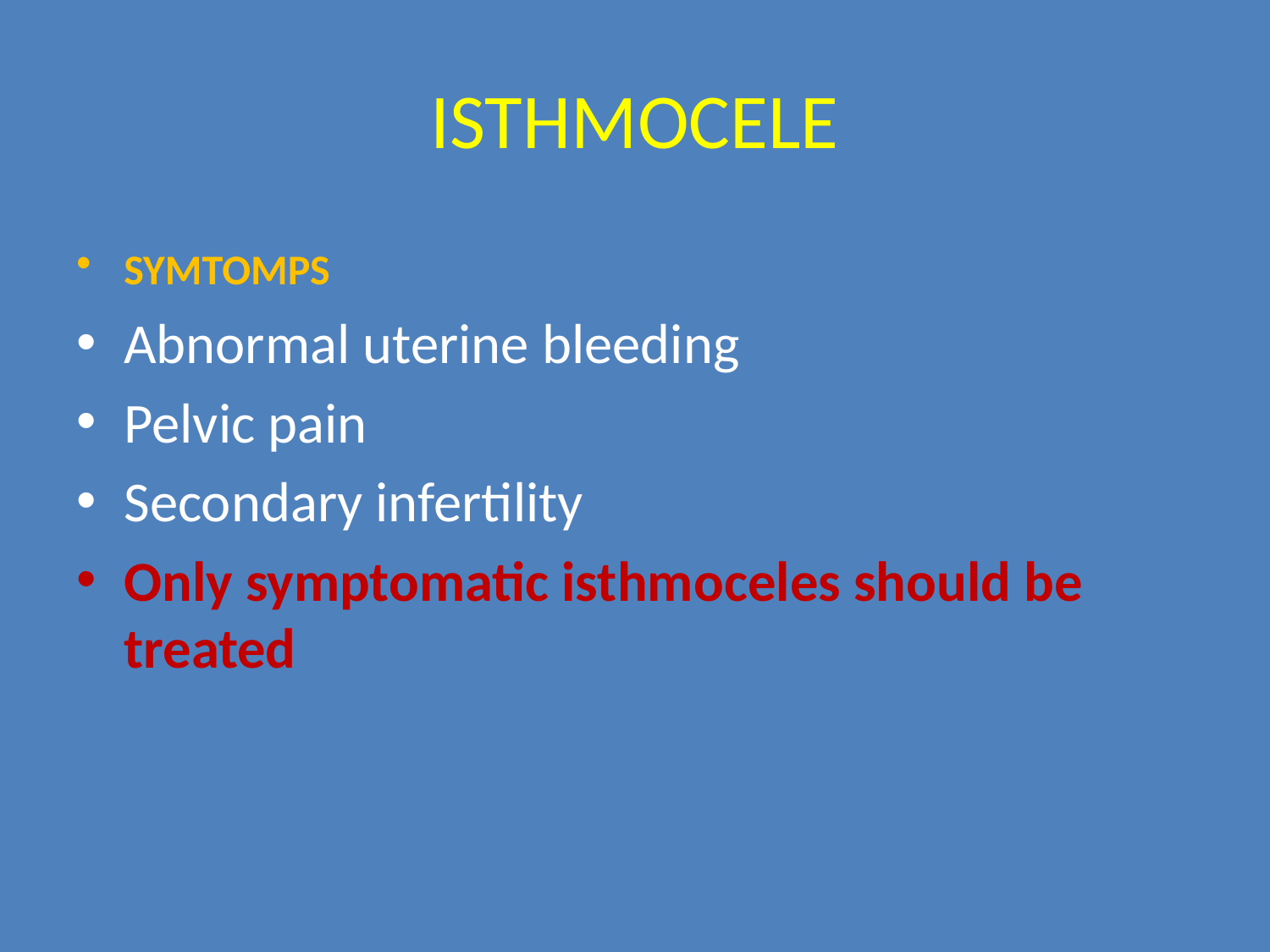

# ISTHMOCELE
SYMTOMPS
Abnormal uterine bleeding
Pelvic pain
Secondary infertility
Only symptomatic isthmoceles should be treated